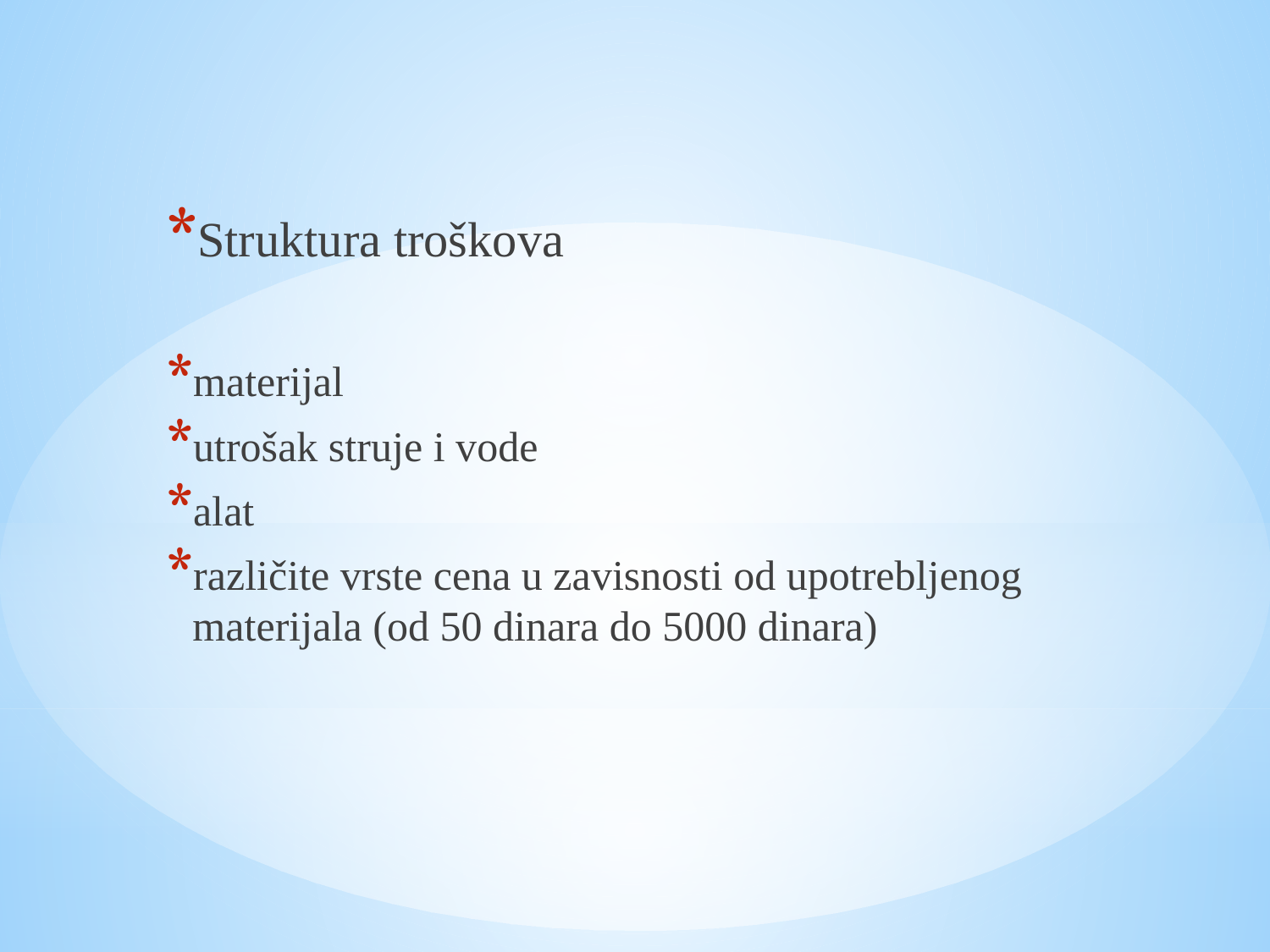

Struktura troškova

materijal
utrošak struje i vode
alat
različite vrste cena u zavisnosti od upotrebljenog materijala (od 50 dinara do 5000 dinara)